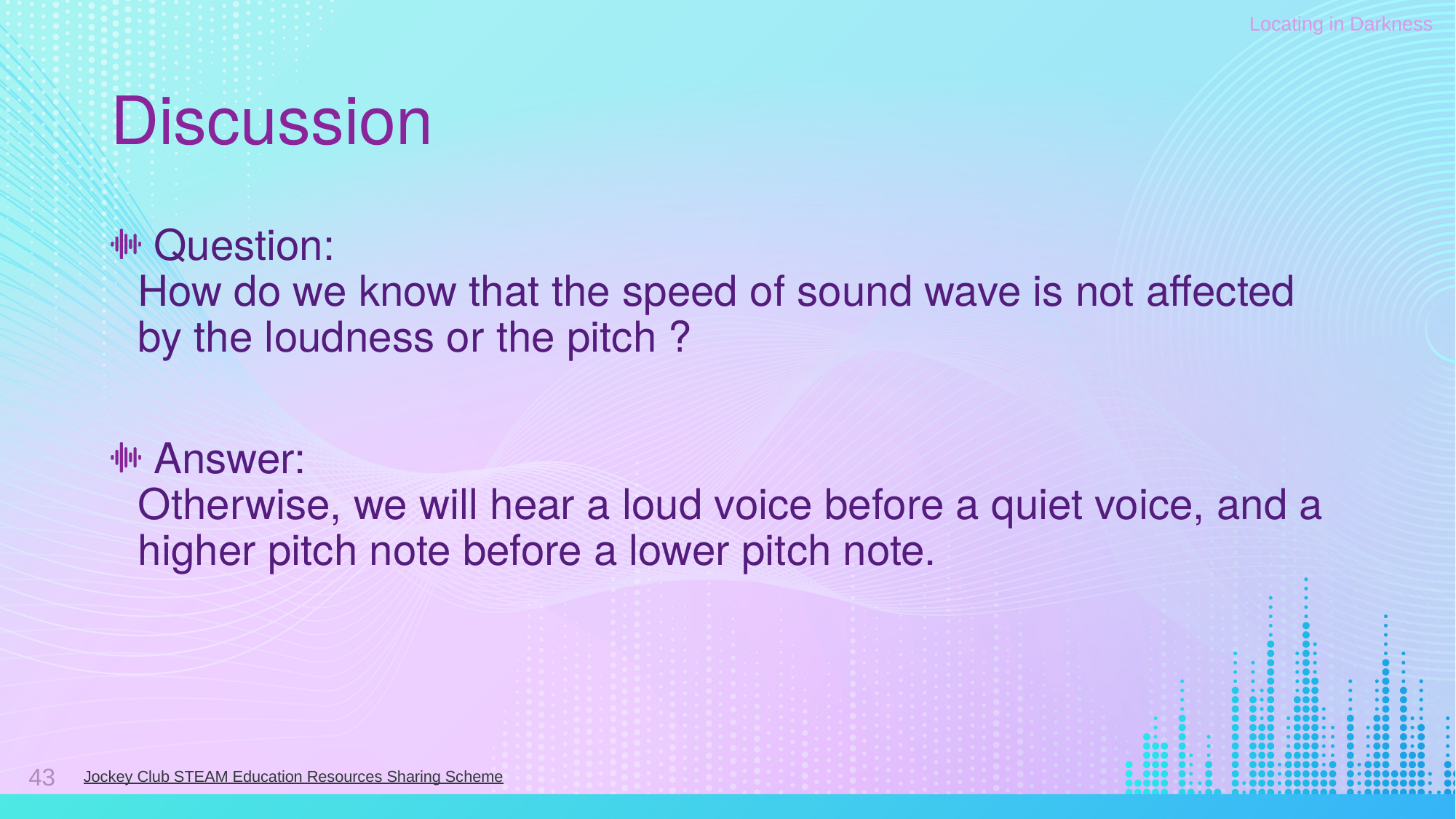

# Discussion
Question:
How do we know that the speed of sound wave is not affected by the loudness or the pitch ?

Answer:
Otherwise, we will hear a loud voice before a quiet voice, and a higher pitch note before a lower pitch note.

43